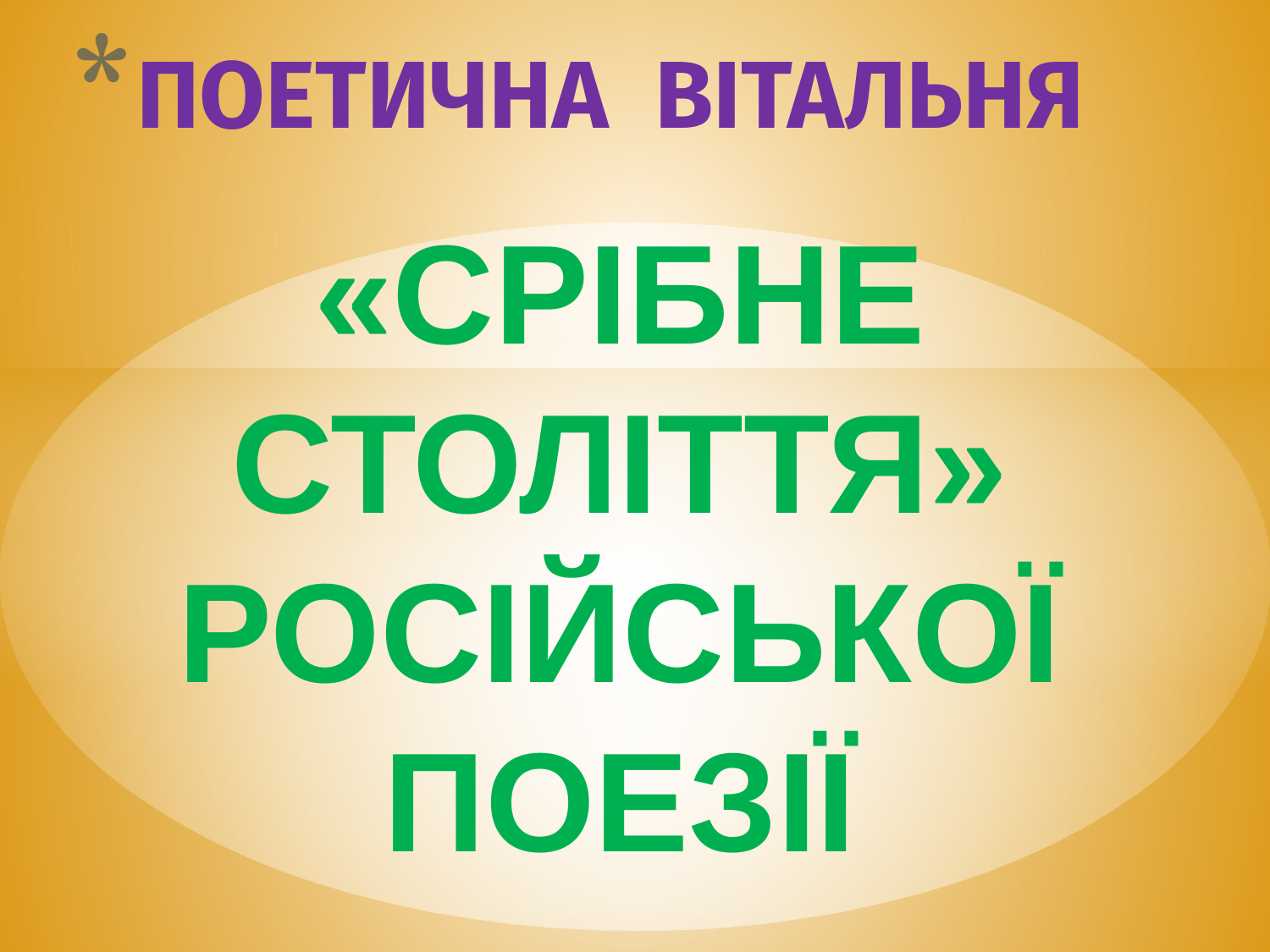

# ПОЕТИЧНА  ВІТАЛЬНЯ
«СРІБНЕ СТОЛІТТЯ» РОСІЙСЬКОЇ ПОЕЗІЇ